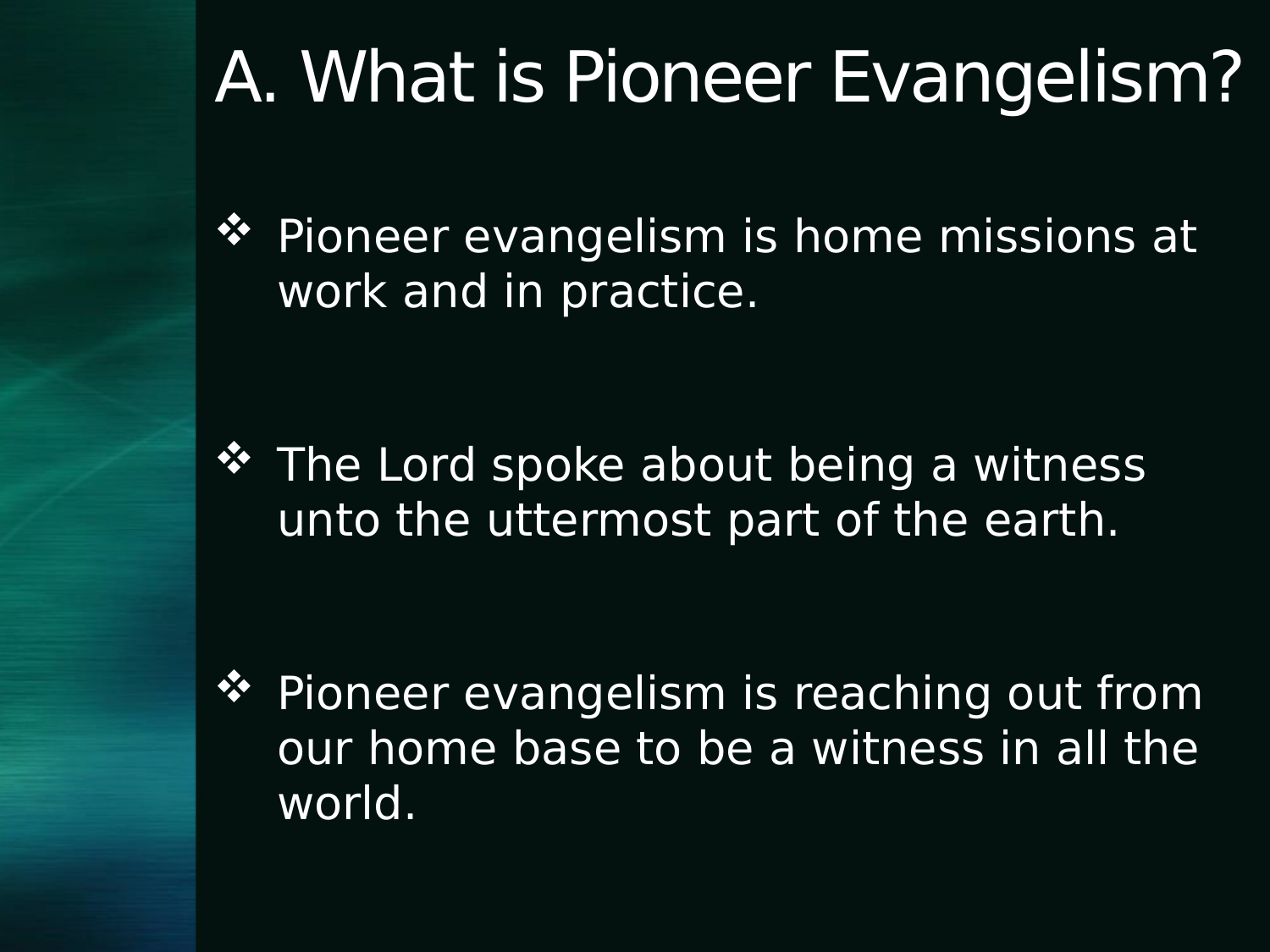

# A. What is Pioneer Evangelism?
Pioneer evangelism is home missions at work and in practice.

The Lord spoke about being a witness unto the uttermost part of the earth.

Pioneer evangelism is reaching out from our home base to be a witness in all the world.